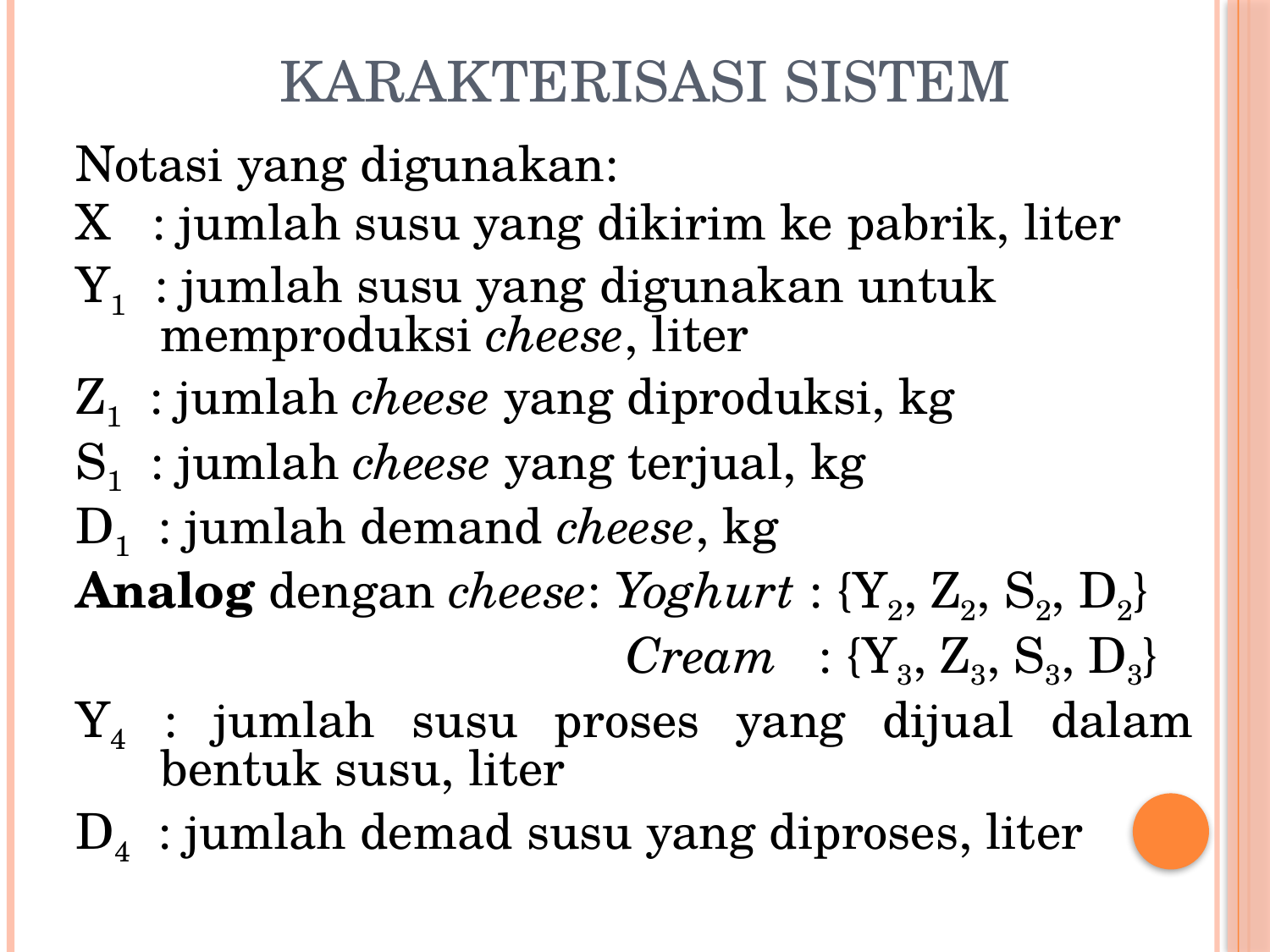

# Karakterisasi Sistem
Notasi yang digunakan:
X   : jumlah susu yang dikirim ke pabrik, liter
Y1  : jumlah susu yang digunakan untuk memproduksi cheese, liter
Z1  : jumlah cheese yang diproduksi, kg
S1  : jumlah cheese yang terjual, kg
D1  : jumlah demand cheese, kg
Analog dengan cheese: Yoghurt : {Y2, Z2, S2, D2}
                                        Cream   : {Y3, Z3, S3, D3}
Y4 : jumlah susu proses yang dijual dalam bentuk susu, liter
D4  : jumlah demad susu yang diproses, liter